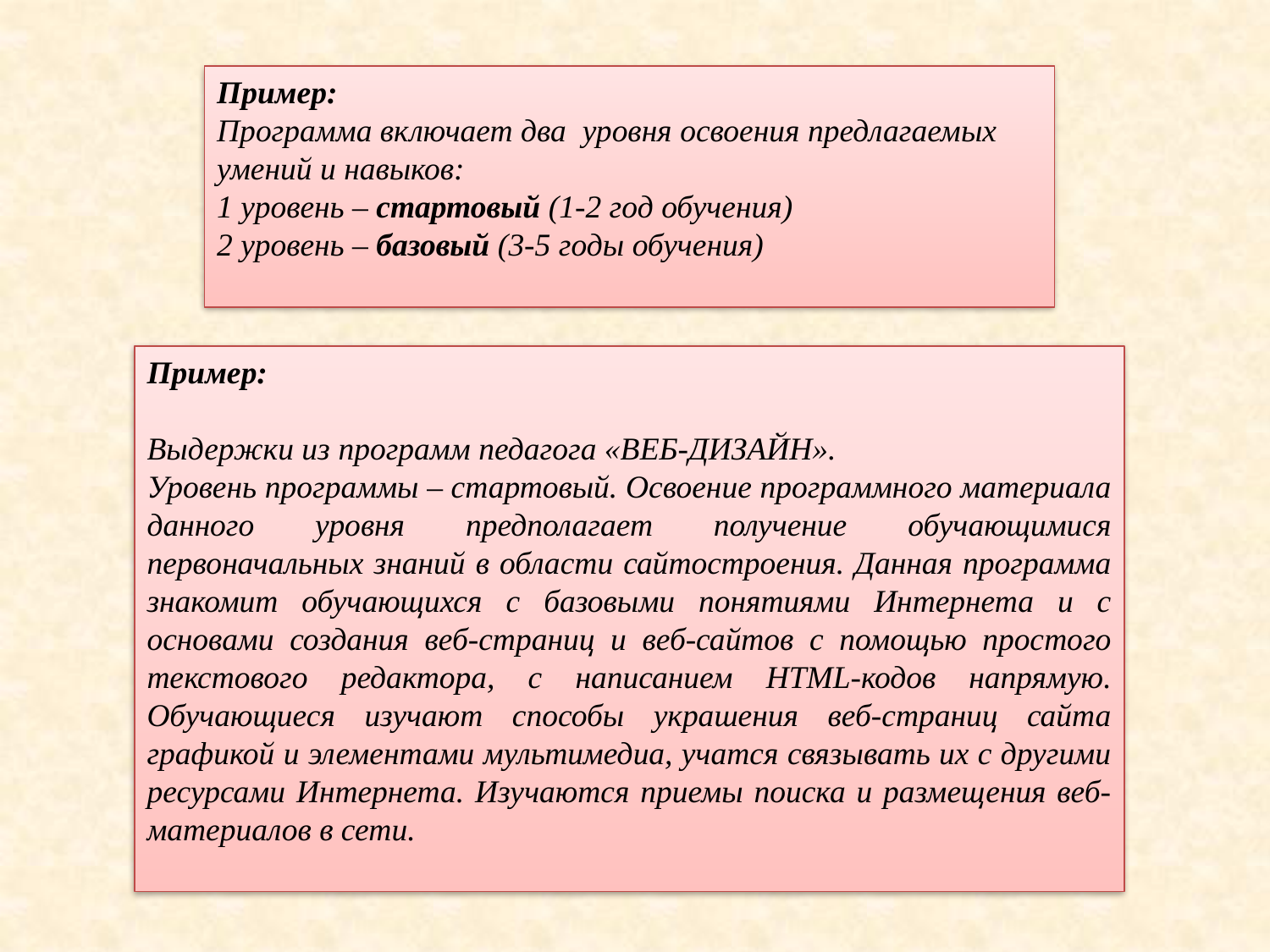

Пример:
Программа включает два  уровня освоения предлагаемых умений и навыков:
1 уровень – стартовый (1-2 год обучения)
2 уровень – базовый (3-5 годы обучения)

Пример:

Выдержки из программ педагога «ВЕБ-ДИЗАЙН».
Уровень программы – стартовый. Освоение программного материала данного уровня предполагает получение обучающимися первоначальных знаний в области сайтостроения. Данная программа знакомит обучающихся с базовыми понятиями Интернета и с основами создания веб-страниц и веб-сайтов c помощью простого текстового редактора, с написанием HTML-кодов напрямую. Обучающиеся изучают способы украшения веб-страниц сайта графикой и элементами мультимедиа, учатся связывать их с другими ресурсами Интернета. Изучаются приемы поиска и размещения веб- материалов в сети.